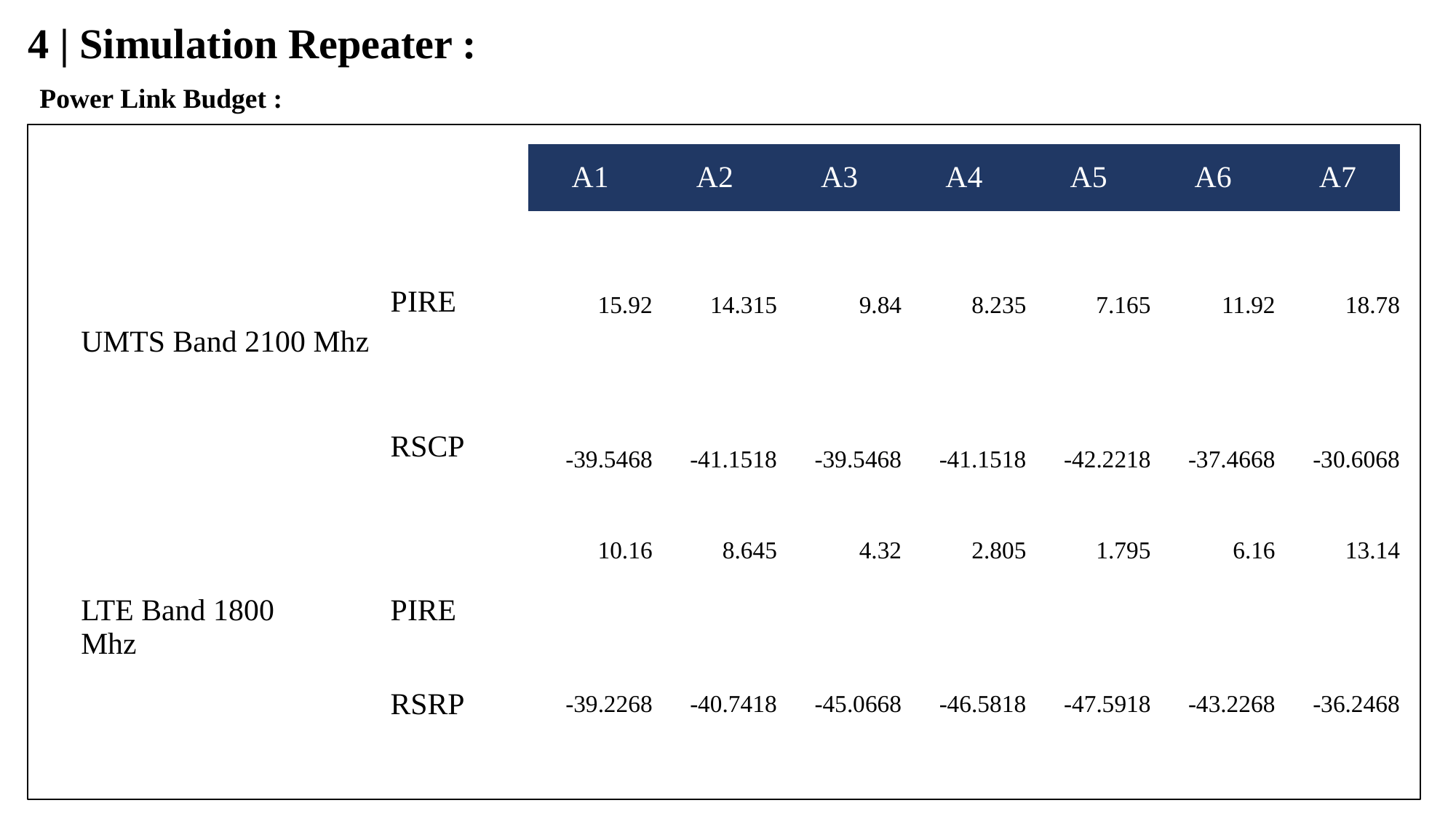

4 | Simulation Repeater :
Power Link Budget :

|  |  | A1 | A2 | A3 | A4 | A5 | A6 | A7 |
| --- | --- | --- | --- | --- | --- | --- | --- | --- |
| UMTS Band 2100 Mhz | PIRE | 15.92 | 14.315 | 9.84 | 8.235 | 7.165 | 11.92 | 18.78 |
|  | RSCP | -39.5468 | -41.1518 | -39.5468 | -41.1518 | -42.2218 | -37.4668 | -30.6068 |
| LTE Band 1800 Mhz | PIRE | 10.16 | 8.645 | 4.32 | 2.805 | 1.795 | 6.16 | 13.14 |
|  | RSRP | -39.2268 | -40.7418 | -45.0668 | -46.5818 | -47.5918 | -43.2268 | -36.2468 |